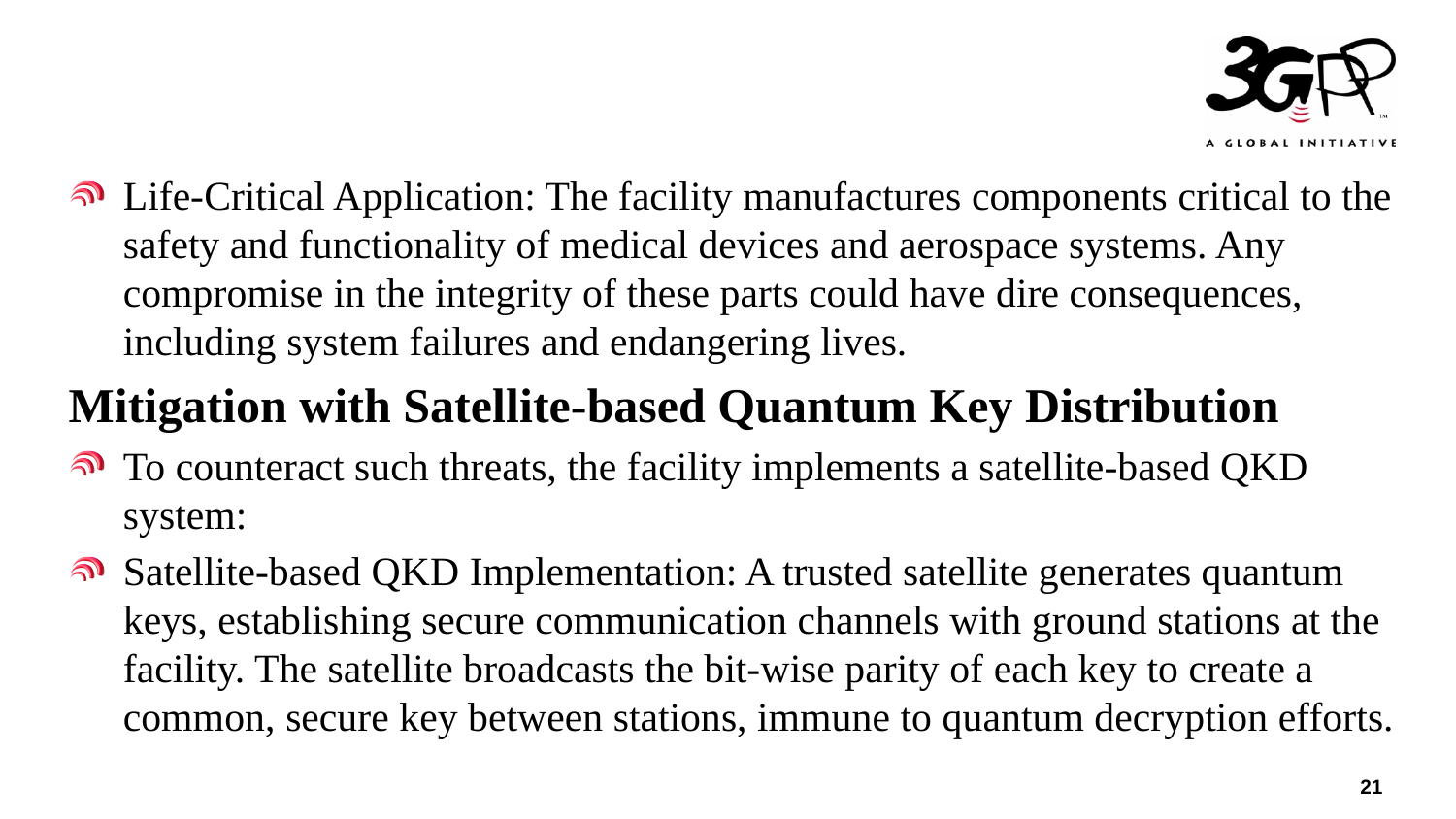

Life-Critical Application: The facility manufactures components critical to the safety and functionality of medical devices and aerospace systems. Any compromise in the integrity of these parts could have dire consequences, including system failures and endangering lives.
Mitigation with Satellite-based Quantum Key Distribution
To counteract such threats, the facility implements a satellite-based QKD system:
Satellite-based QKD Implementation: A trusted satellite generates quantum keys, establishing secure communication channels with ground stations at the facility. The satellite broadcasts the bit-wise parity of each key to create a common, secure key between stations, immune to quantum decryption efforts.